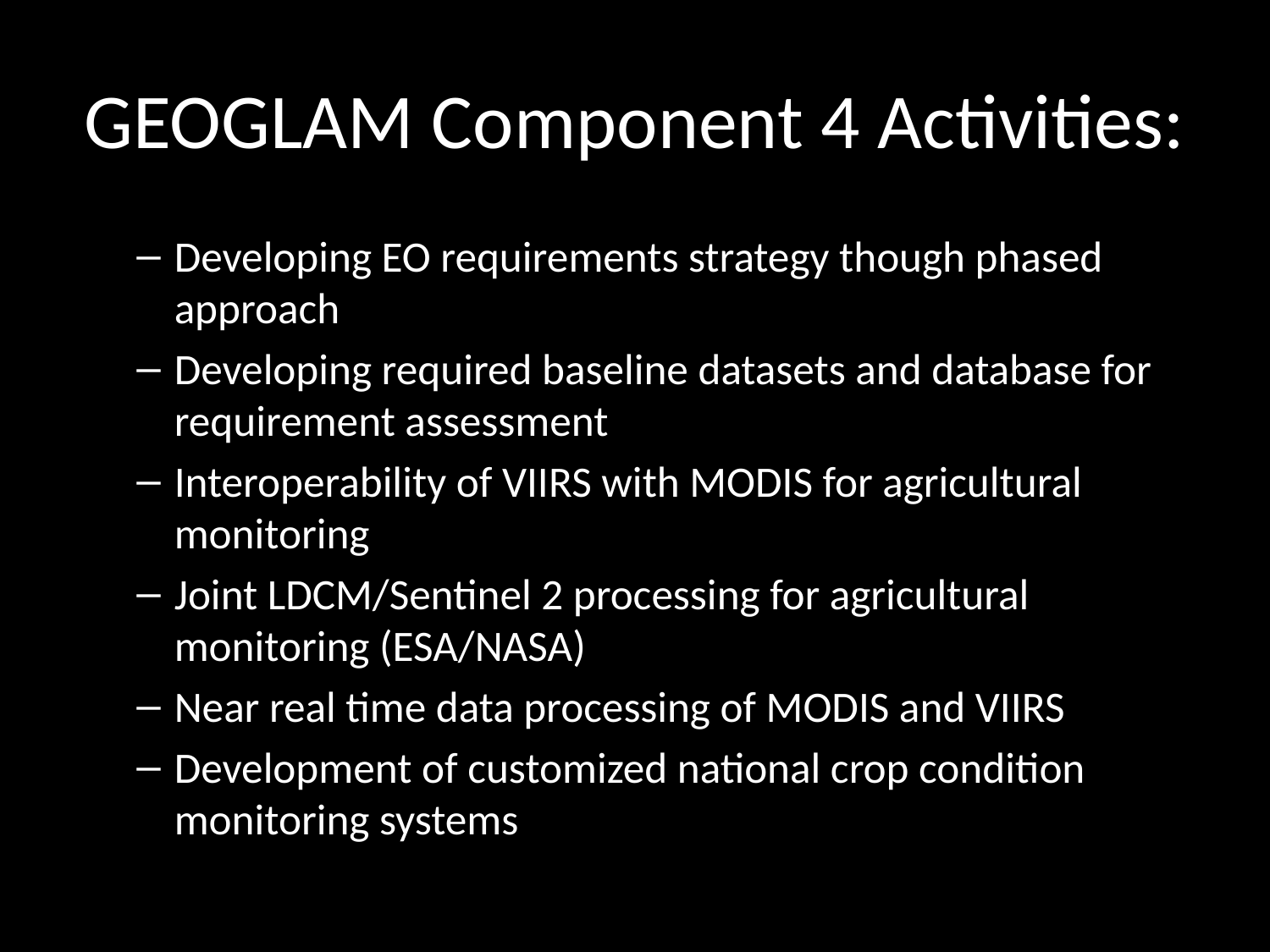

# GEOGLAM Component 4 Activities:
Developing EO requirements strategy though phased approach
Developing required baseline datasets and database for requirement assessment
Interoperability of VIIRS with MODIS for agricultural monitoring
Joint LDCM/Sentinel 2 processing for agricultural monitoring (ESA/NASA)
Near real time data processing of MODIS and VIIRS
Development of customized national crop condition monitoring systems